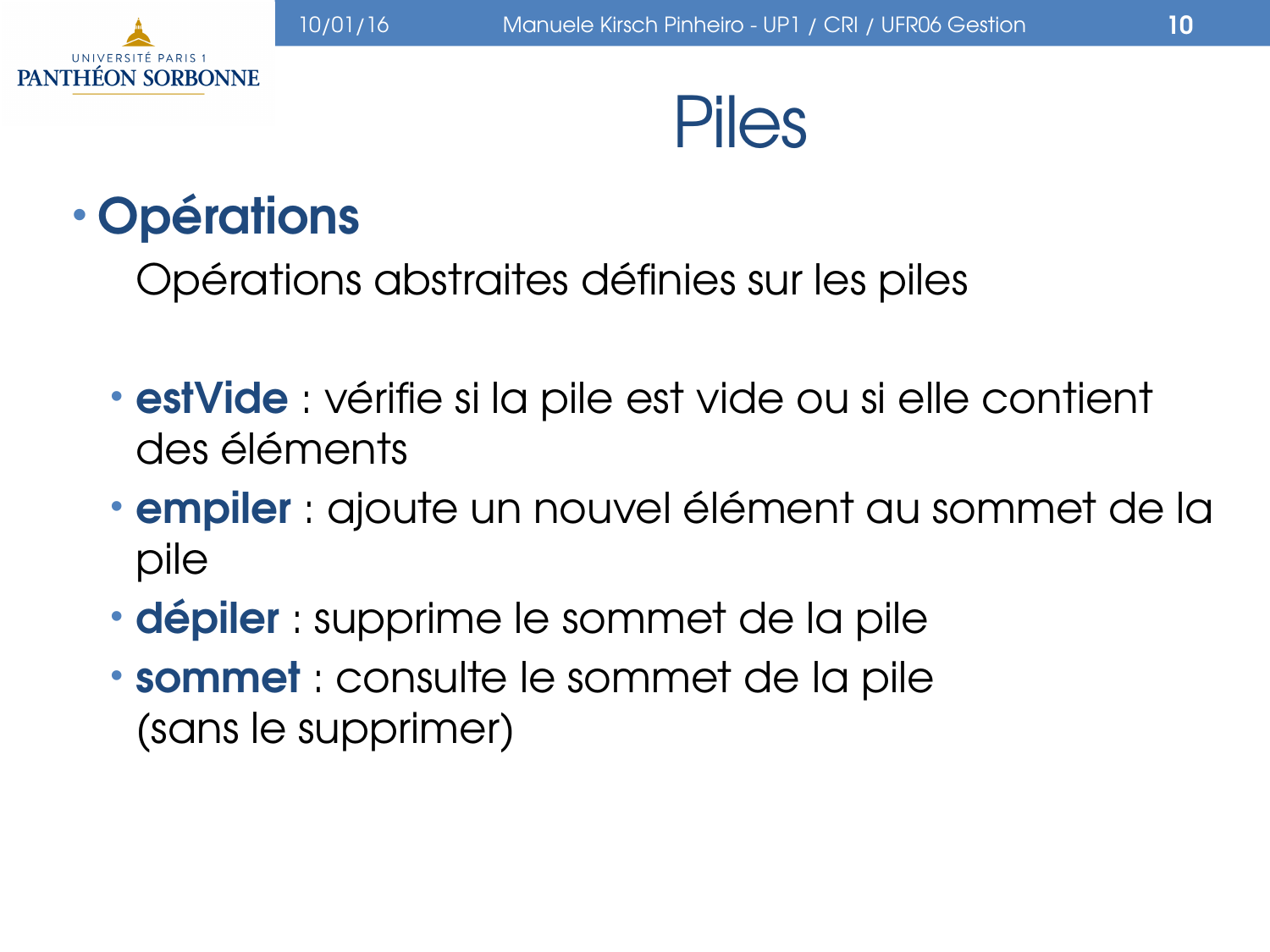

10/01/16
Manuele Kirsch Pinheiro - UP1 / CRI / UFR06 Gestion
10
# Piles
Opérations
Opérations abstraites définies sur les piles

estVide : vérifie si la pile est vide ou si elle contient des éléments
empiler : ajoute un nouvel élément au sommet de la pile
dépiler : supprime le sommet de la pile
sommet : consulte le sommet de la pile
(sans le supprimer)